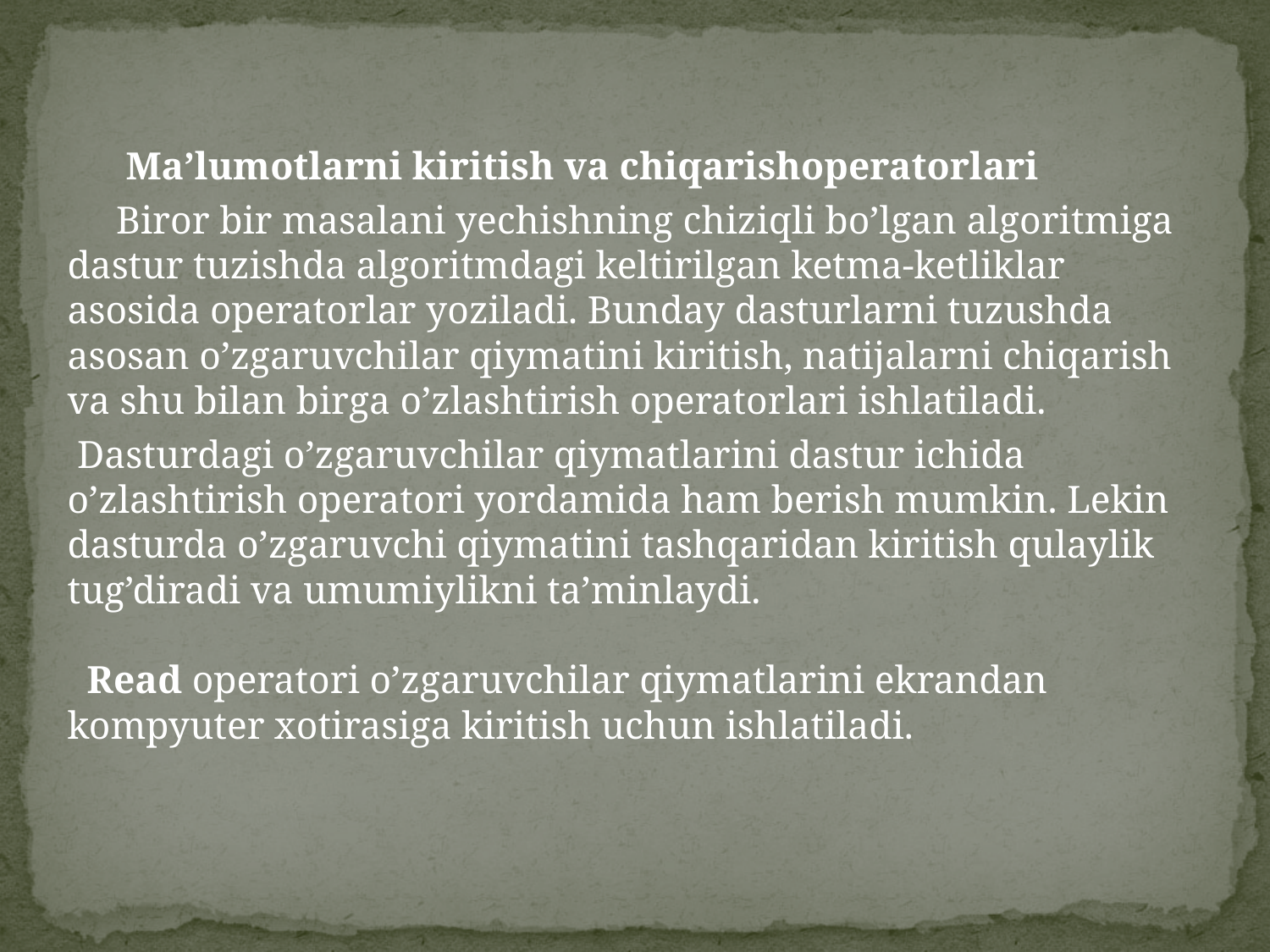

Ma’lumotlarni kiritish va chiqarishoperatorlari
     Biror bir masalani yechishning chiziqli bo’lgan algoritmiga dastur tuzishda algoritmdagi keltirilgan ketma-ketliklar asosida operatorlar yoziladi. Bunday dasturlarni tuzushda asosan o’zgaruvchilar qiymatini kiritish, natijalarni chiqarish va shu bilan birga o’zlashtirish operatorlari ishlatiladi.
 Dasturdagi o’zgaruvchilar qiymatlarini dastur ichida o’zlashtirish operatori yordamida ham berish mumkin. Lekin dasturda o’zgaruvchi qiymatini tashqaridan kiritish qulaylik tug’diradi va umumiylikni ta’minlaydi.
  Read operatori o’zgaruvchilar qiymatlarini ekrandan kompyuter xotirasiga kiritish uchun ishlatiladi.